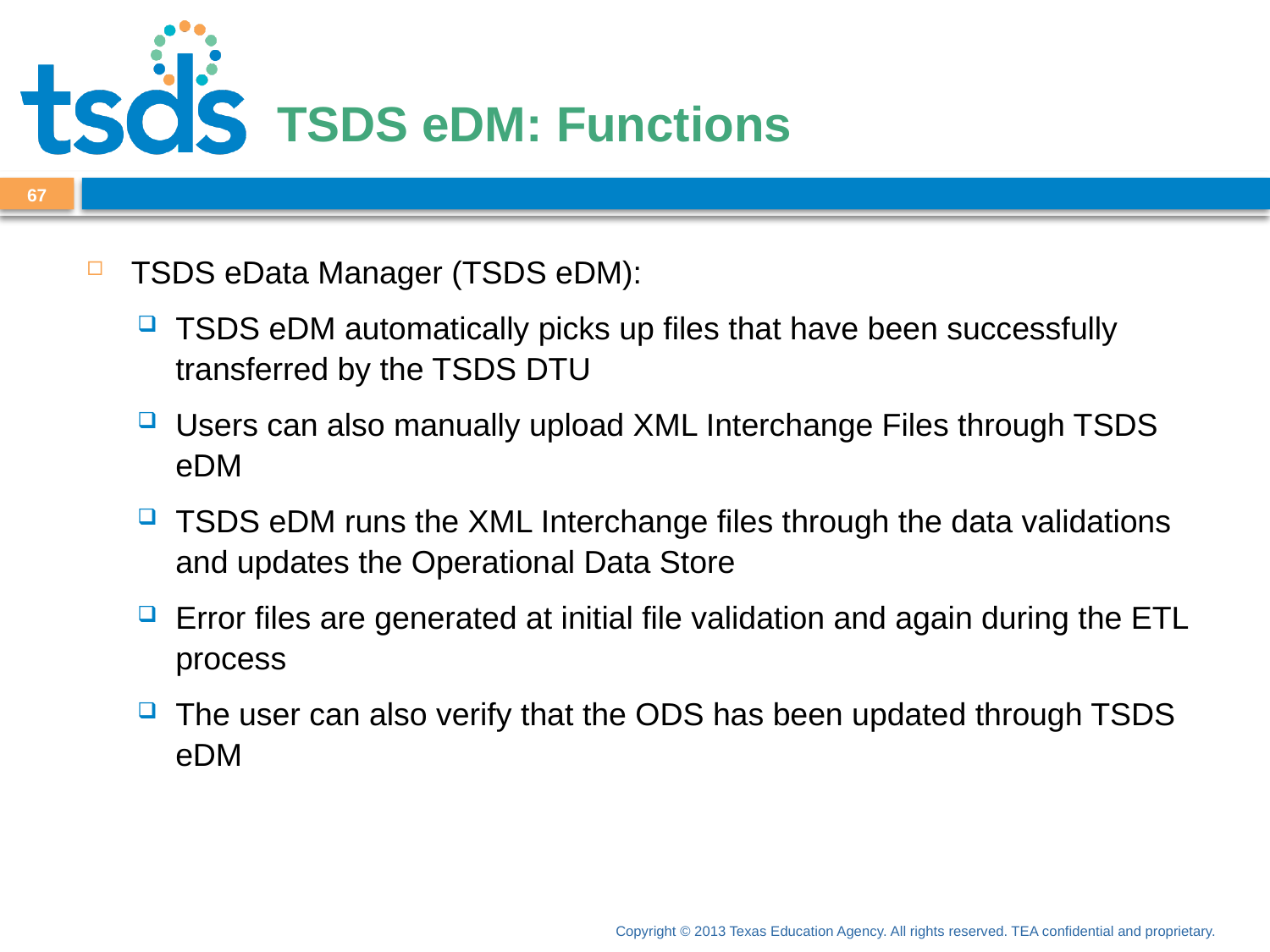

# TSDS eDM: Functions
67
TSDS eData Manager (TSDS eDM):
TSDS eDM automatically picks up files that have been successfully transferred by the TSDS DTU
Users can also manually upload XML Interchange Files through TSDS eDM
TSDS eDM runs the XML Interchange files through the data validations and updates the Operational Data Store
Error files are generated at initial file validation and again during the ETL process
The user can also verify that the ODS has been updated through TSDS eDM